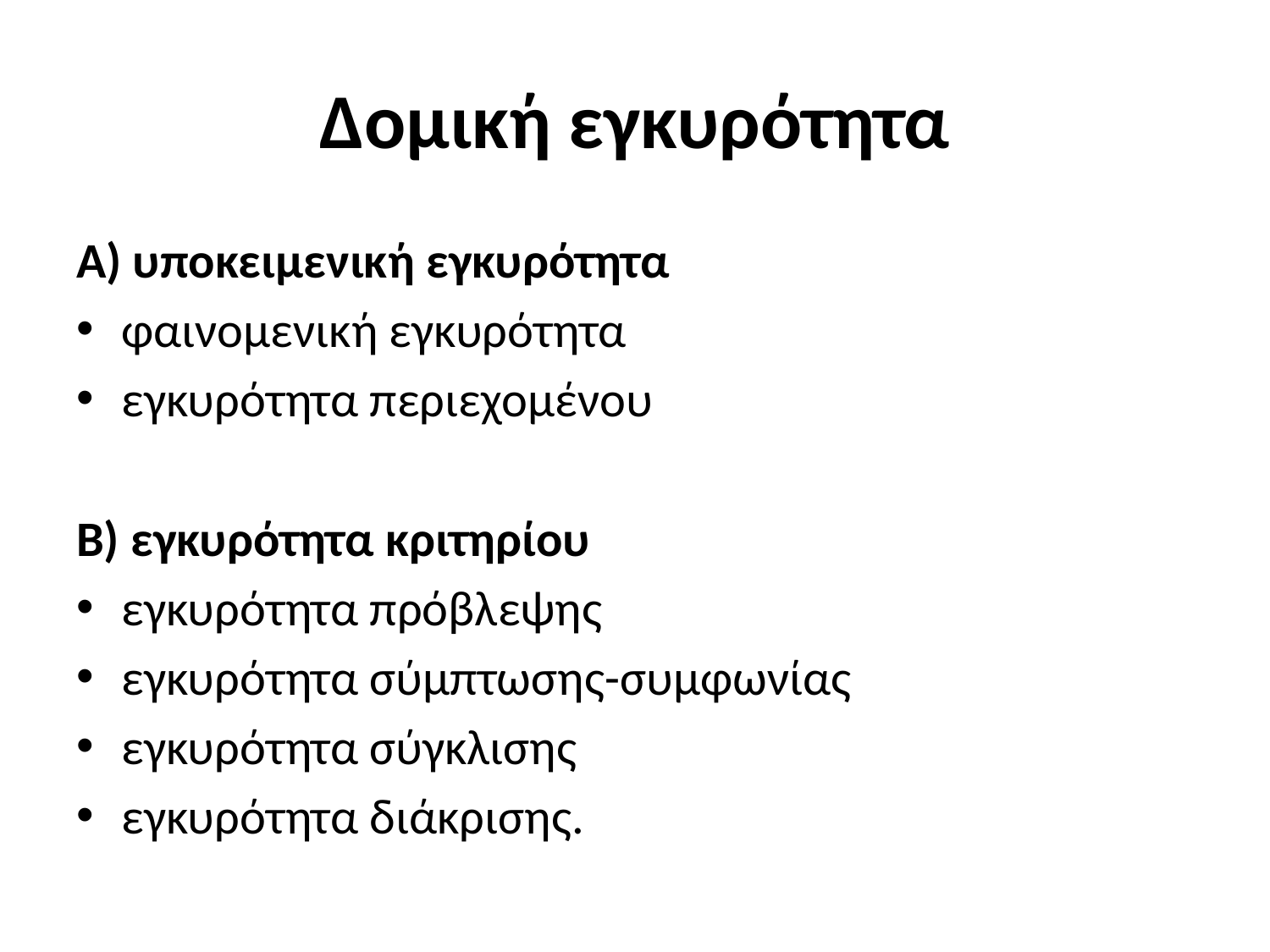

# Δομική εγκυρότητα
Α) υποκειμενική εγκυρότητα
φαινομενική εγκυρότητα
εγκυρότητα περιεχομένου

Β) εγκυρότητα κριτηρίου
εγκυρότητα πρόβλεψης
εγκυρότητα σύμπτωσης-συμφωνίας
εγκυρότητα σύγκλισης
εγκυρότητα διάκρισης.